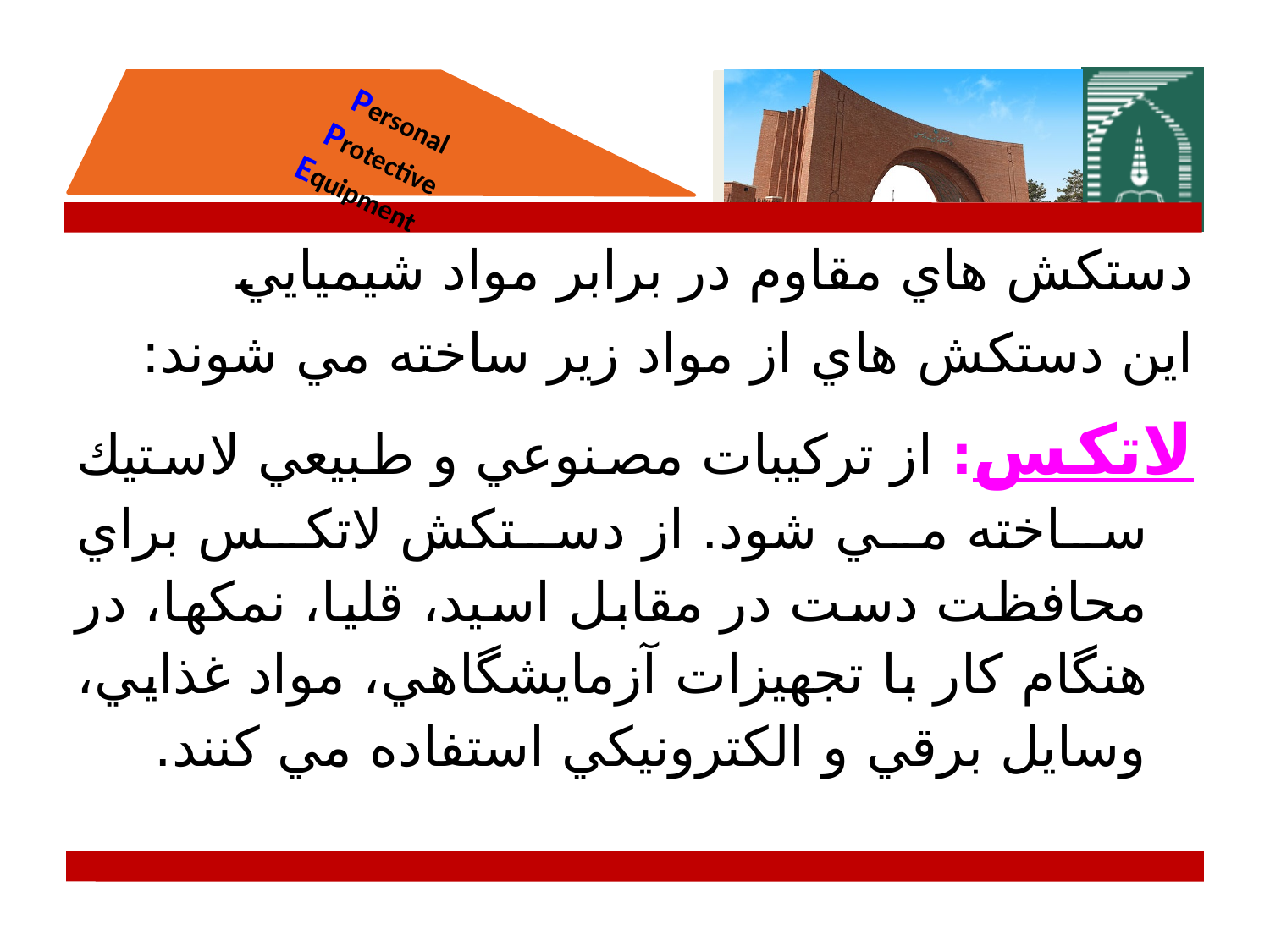

دستكش هاي مقاوم در برابر مواد شيميايي
اين دستكش هاي از مواد زير ساخته مي شوند:
لاتكس: از تركيبات مصنوعي و طبيعي لاستيك ساخته مي شود. از دستكش لاتكس براي محافظت دست در مقابل اسيد، قليا، نمكها، در هنگام كار با تجهيزات آزمايشگاهي، مواد غذايي، وسايل برقي و الكترونيكي استفاده مي كنند.